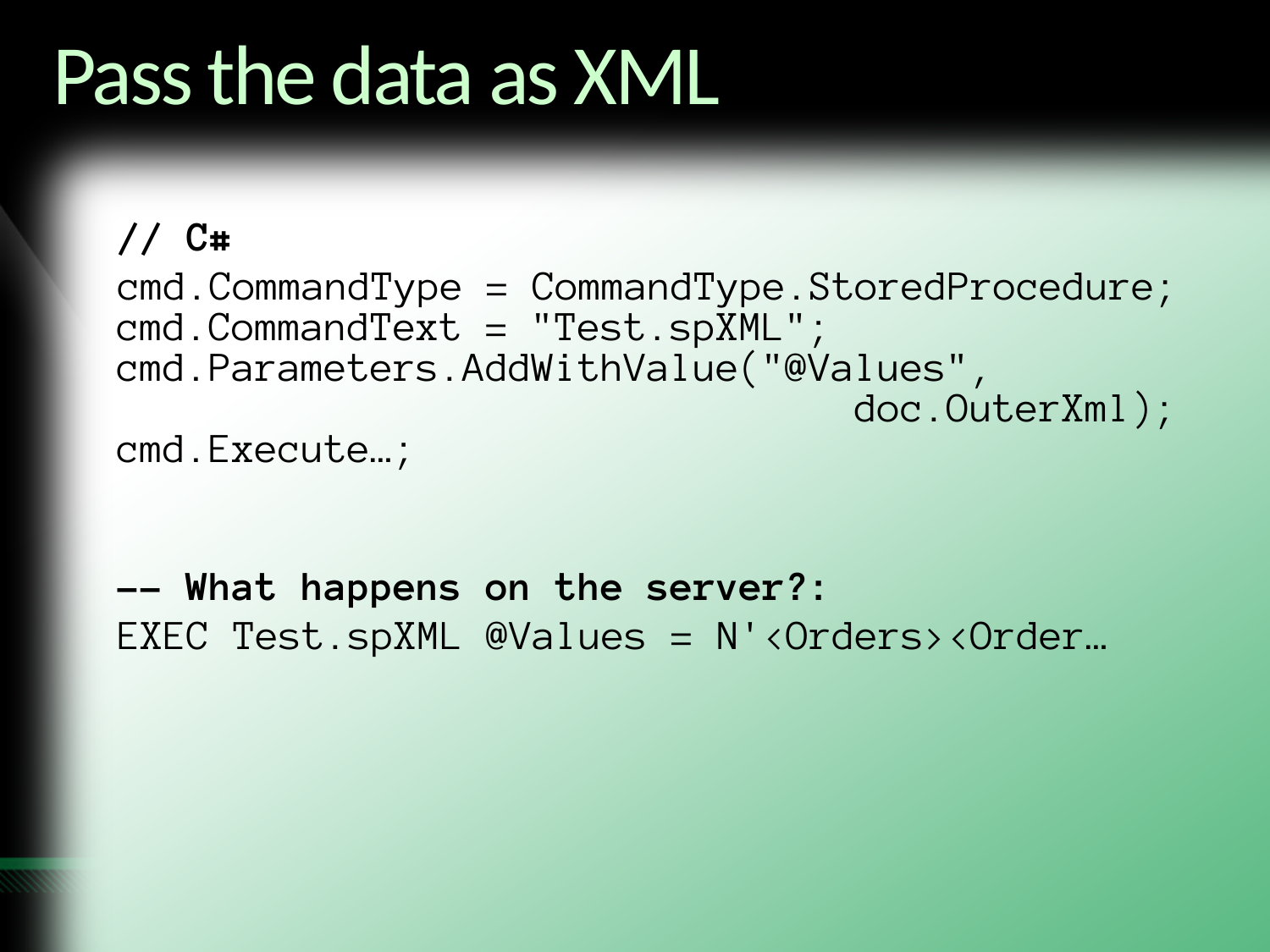

# Pass the data as XML
// C#
cmd.CommandType = CommandType.StoredProcedure;
cmd.CommandText = "Test.spXML";
cmd.Parameters.AddWithValue("@Values",
                                doc.OuterXml);
cmd.Execute…;

-- What happens on the server?:
EXEC Test.spXML @Values = N'<Orders><Order…